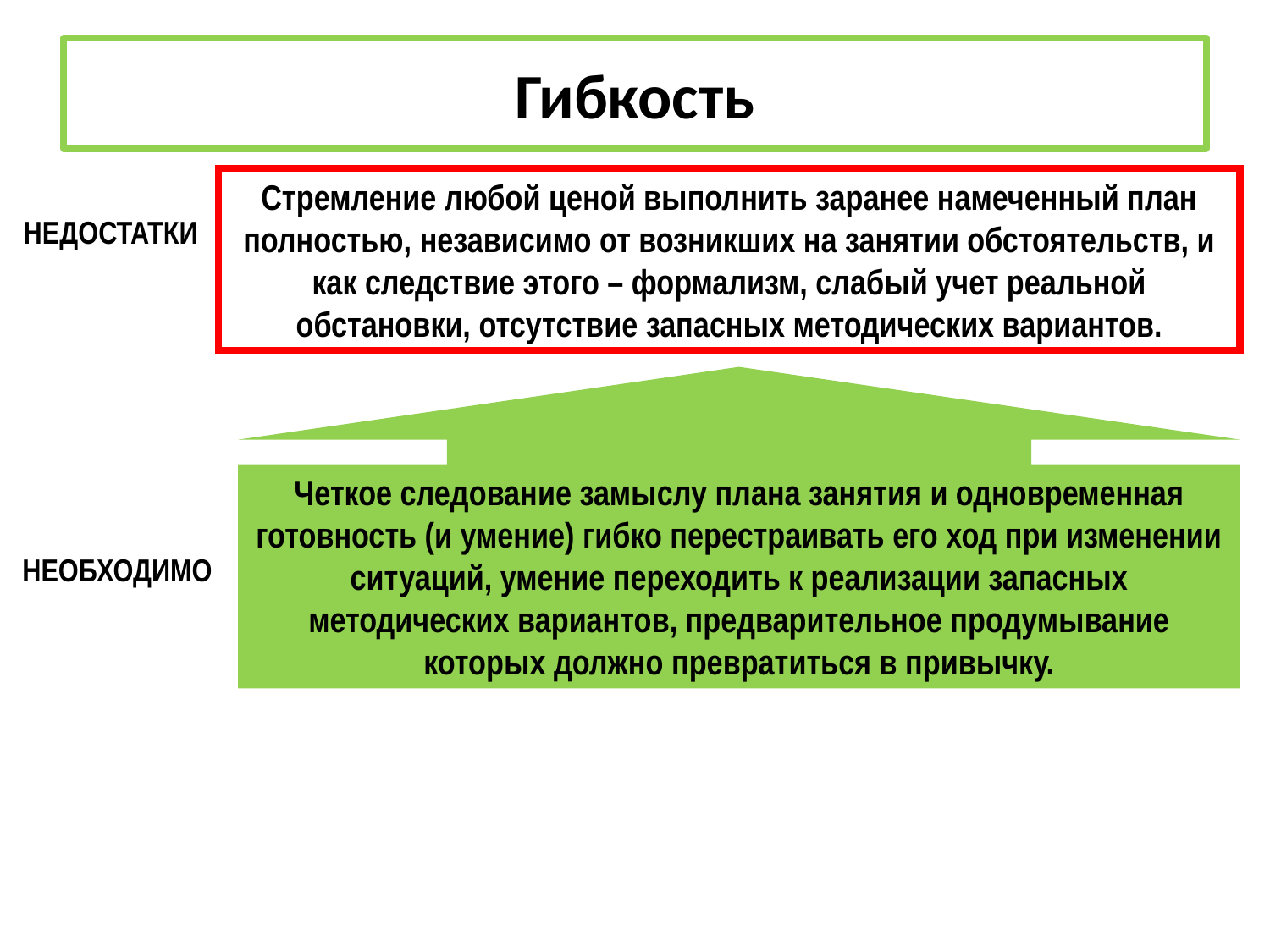

Гибкость
Стремление любой ценой выполнить заранее намеченный план полностью, независимо от возникших на занятии обстоятельств, и как следствие этого – формализм, слабый учет реальной обстановки, отсутствие запасных методических вариантов.
НЕДОСТАТКИ
Четкое следование замыслу плана занятия и одновременная готовность (и умение) гибко перестраивать его ход при изменении ситуаций, умение переходить к реализации запасных методических вариантов, предварительное продумывание которых должно превратиться в привычку.
НЕОБХОДИМО